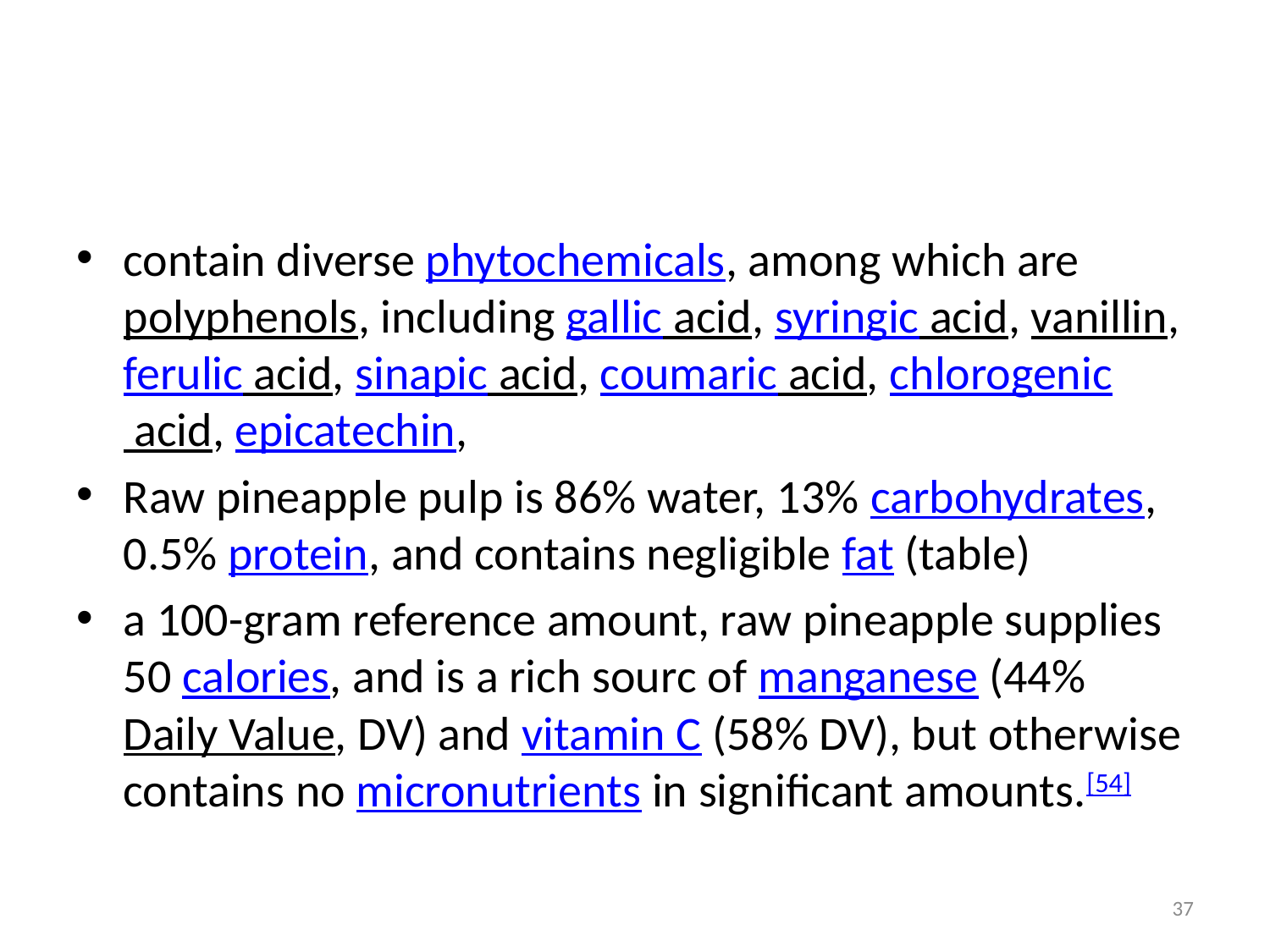

#
contain diverse phytochemicals, among which are polyphenols, including gallic acid, syringic acid, vanillin, ferulic acid, sinapic acid, coumaric acid, chlorogenic acid, epicatechin,
Raw pineapple pulp is 86% water, 13% carbohydrates, 0.5% protein, and contains negligible fat (table)
a 100-gram reference amount, raw pineapple supplies 50 calories, and is a rich sourc of manganese (44% Daily Value, DV) and vitamin C (58% DV), but otherwise contains no micronutrients in significant amounts.[54]

37